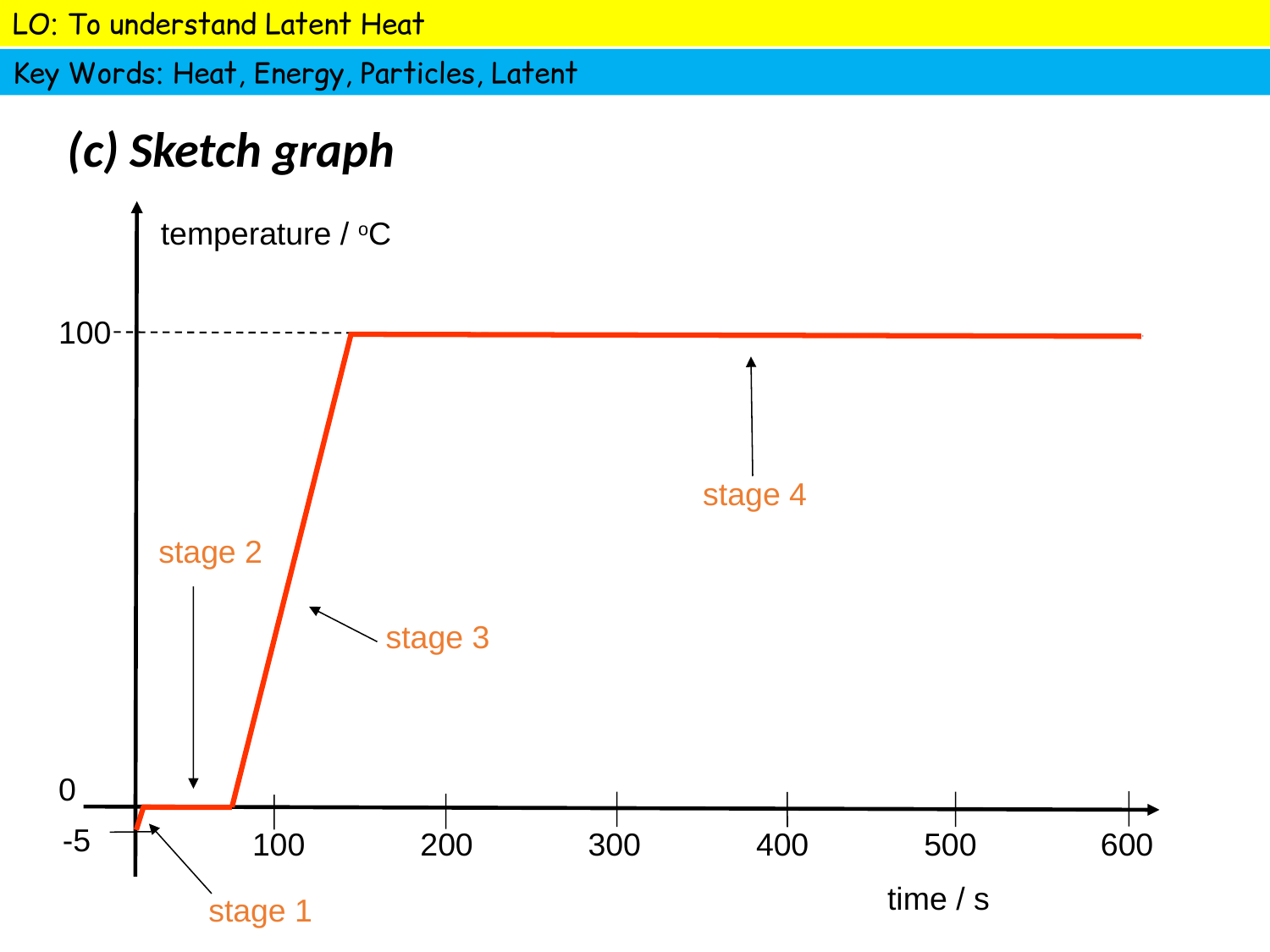

(c) Sketch graph

temperature / oC
100

0

stage 3

stage 4
stage 2

stage 1

-5
100             200             300             400             500              600
					time / s